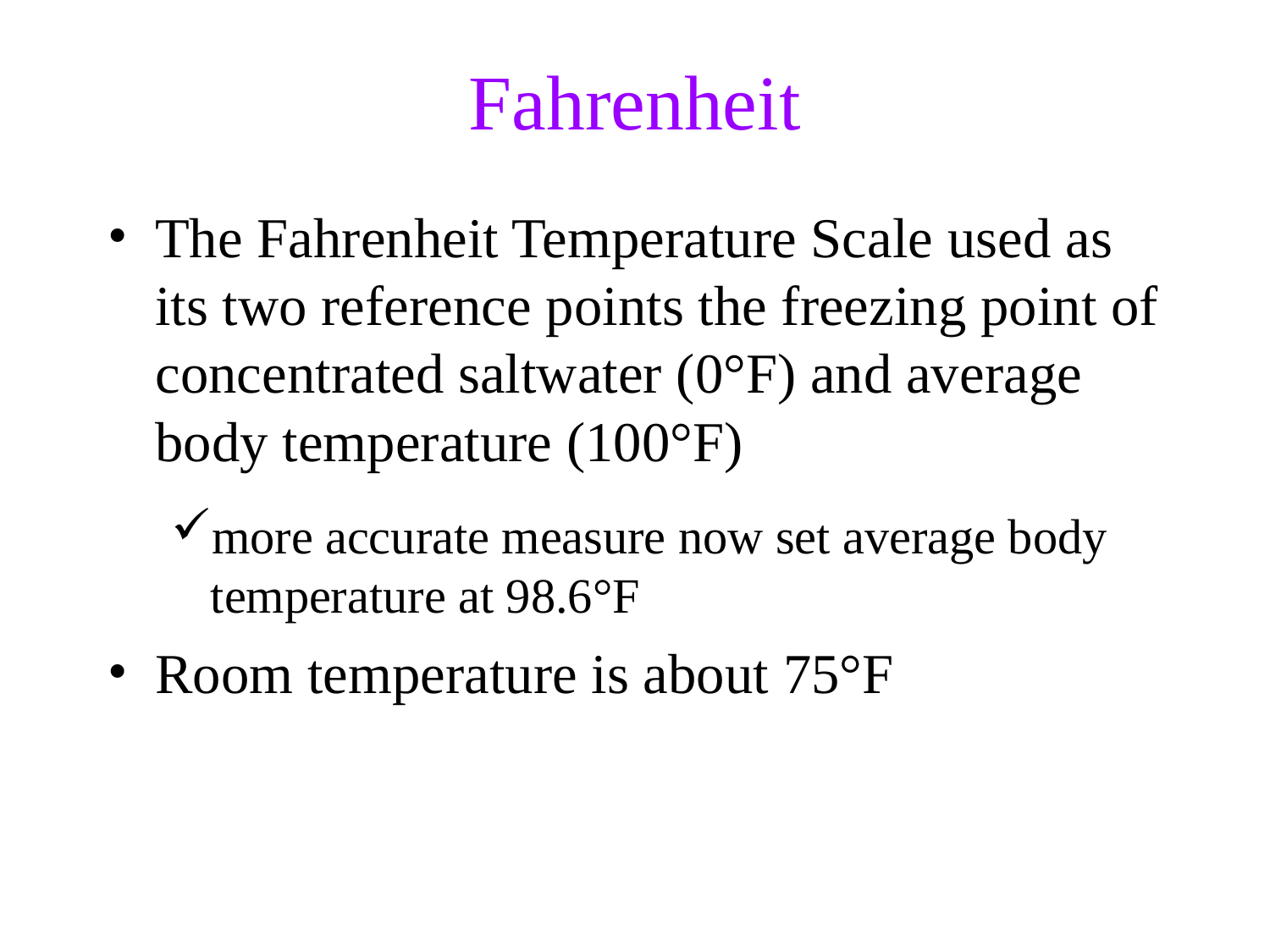

Fahrenheit
The Fahrenheit Temperature Scale used as its two reference points the freezing point of concentrated saltwater (0°F) and average body temperature (100°F)
more accurate measure now set average body temperature at 98.6°F
Room temperature is about 75°F